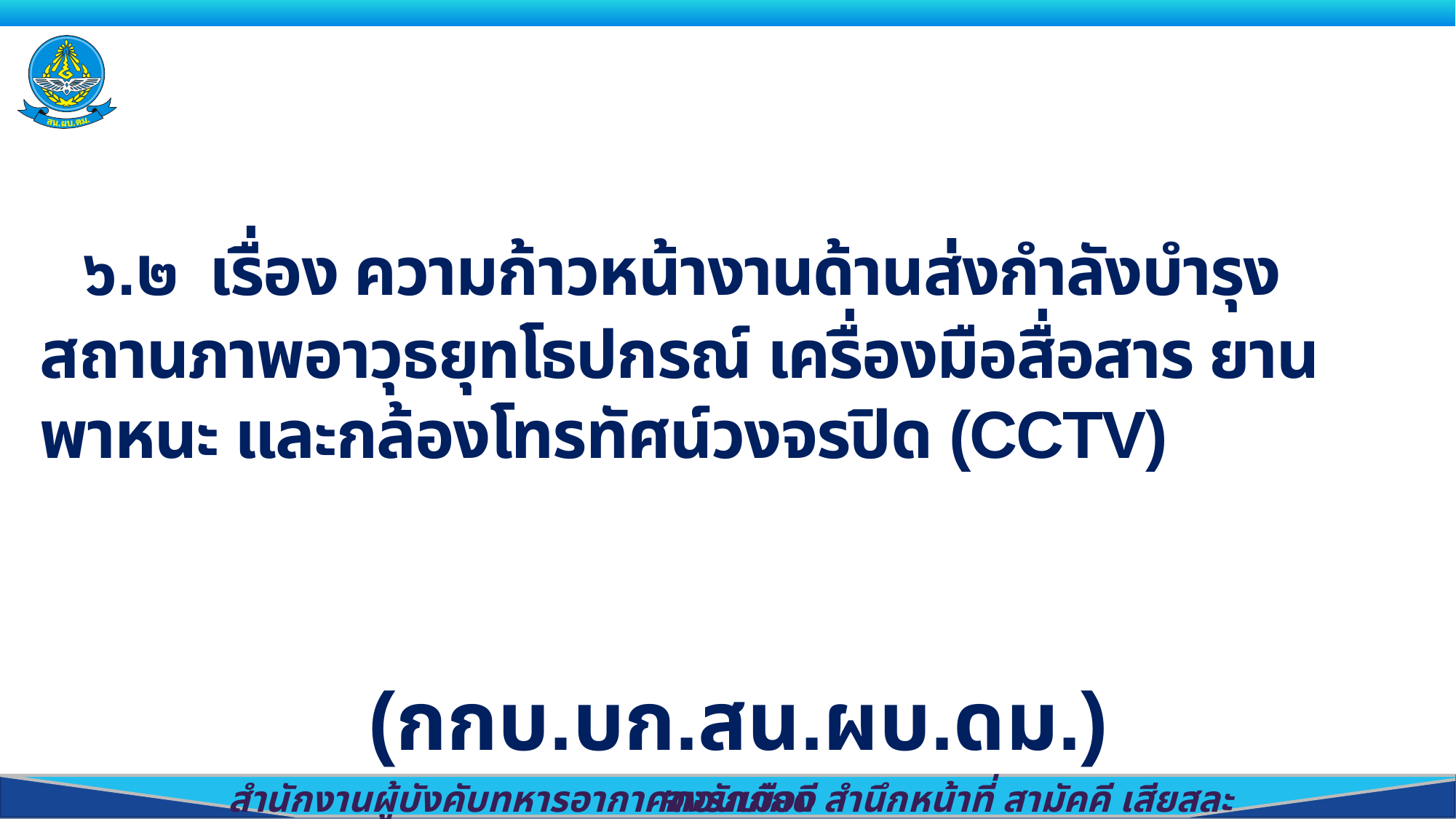

๖.๒  เรื่อง ความก้าวหน้างานด้านส่งกำลังบำรุง สถานภาพอาวุธยุทโธปกรณ์ เครื่องมือสื่อสาร ยานพาหนะ และกล้องโทรทัศน์วงจรปิด (CCTV)

(กกบ.บก.สน.ผบ.ดม.)